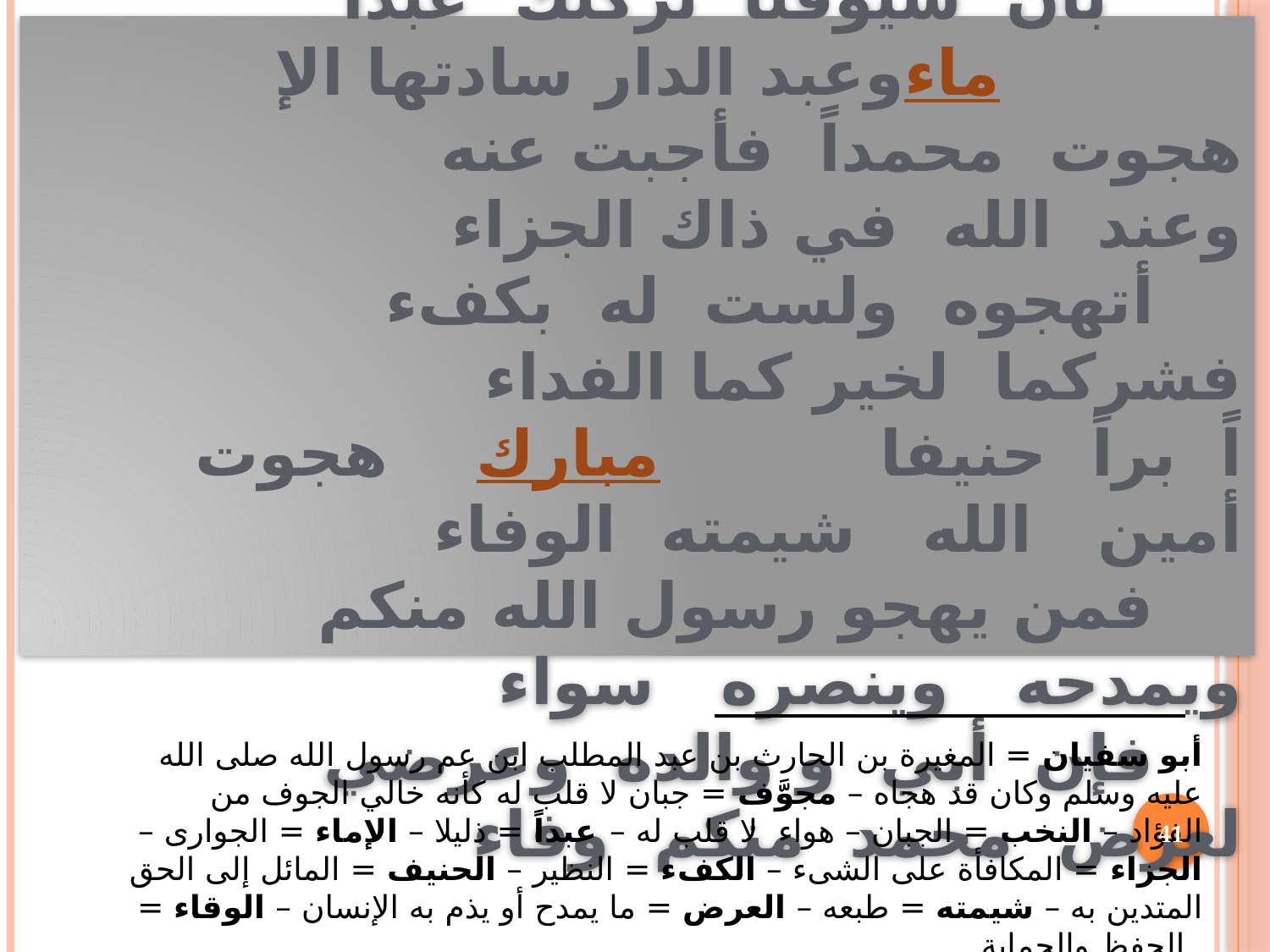

ألا أبلغ  أبا  سفيان  عني             فأنت مجوَّف  نخب  هباء
      بأن  سيوفنا  تركتك  عبداً               وعبد الدار سادتها الإماء
       هجوت  محمداً  فأجبت عنه          وعند  الله  في ذاك الجزاء
    أتهجوه  ولست  له  بكفء           فشركما  لخير كما الفداء
    هجوت  مباركاً  براً  حنيفا           أمين   الله   شيمته  الوفاء
    فمن يهجو رسول الله منكم           ويمدحه   وينصره   سواء
    فإن  أبي  و والده  وعرضي           لعرض  محمد  منكم  وفاء

أبو سفيان = المغيرة بن الحارث بن عبد المطلب ابن عم رسول الله صلى الله عليه وسلم وكان قد هجاه – مجوَّف = جبان لا قلب له كأنه خالي الجوف من الفؤاد – النخب = الجبان – هواء  لا قلب له – عبداً = ذليلا – الإماء = الجوارى – الجزاء = المكافأة على الشىء – الكفء = النظير – الحنيف = المائل إلى الحق المتدين به – شيمته = طبعه – العرض = ما يمدح أو يذم به الإنسان – الوقاء = الحفظ والحماية.
41